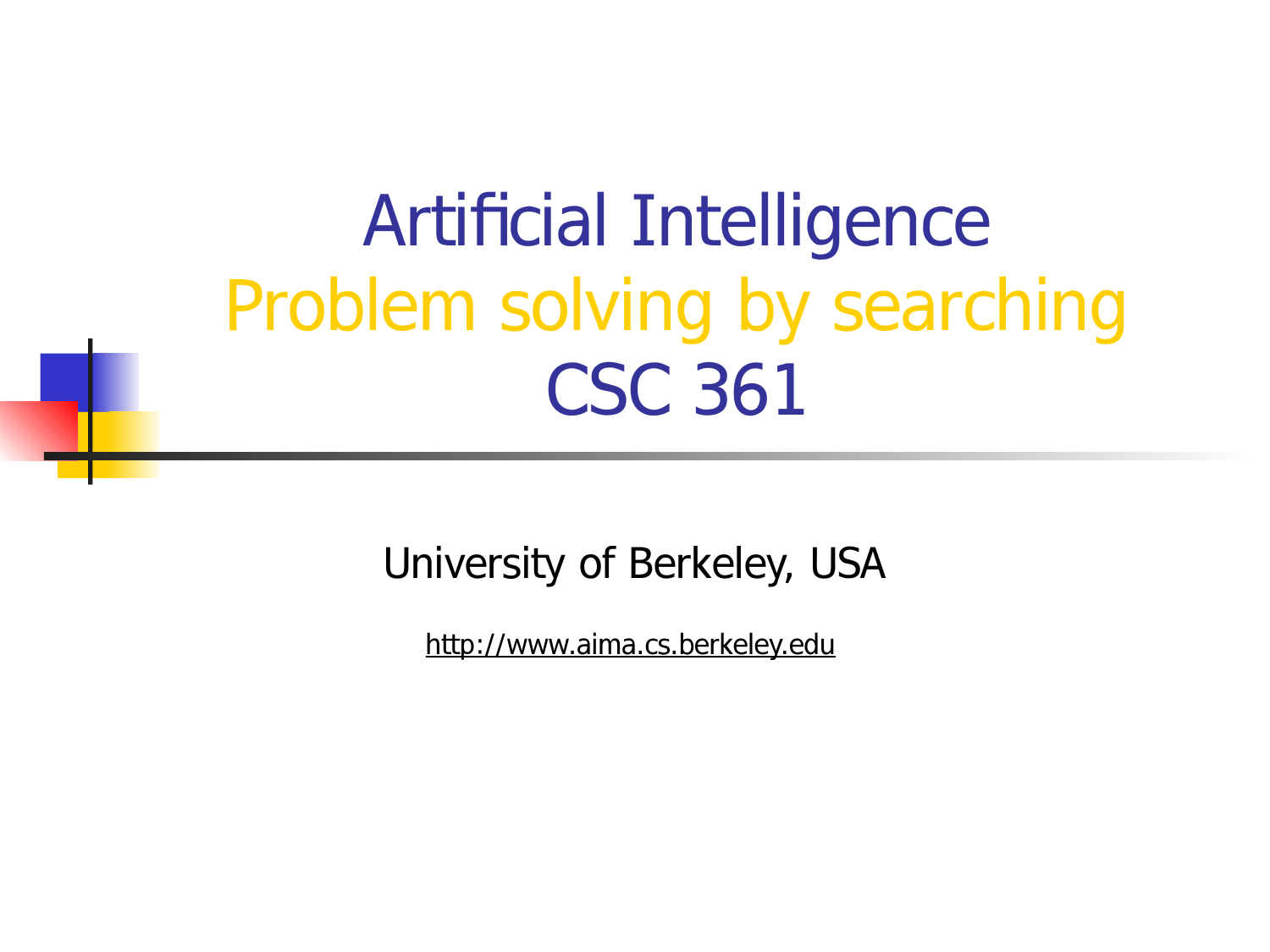

# Artificial Intelligence Problem solving by searching CSC 361
University of Berkeley, USA

http://www.aima.cs.berkeley.edu